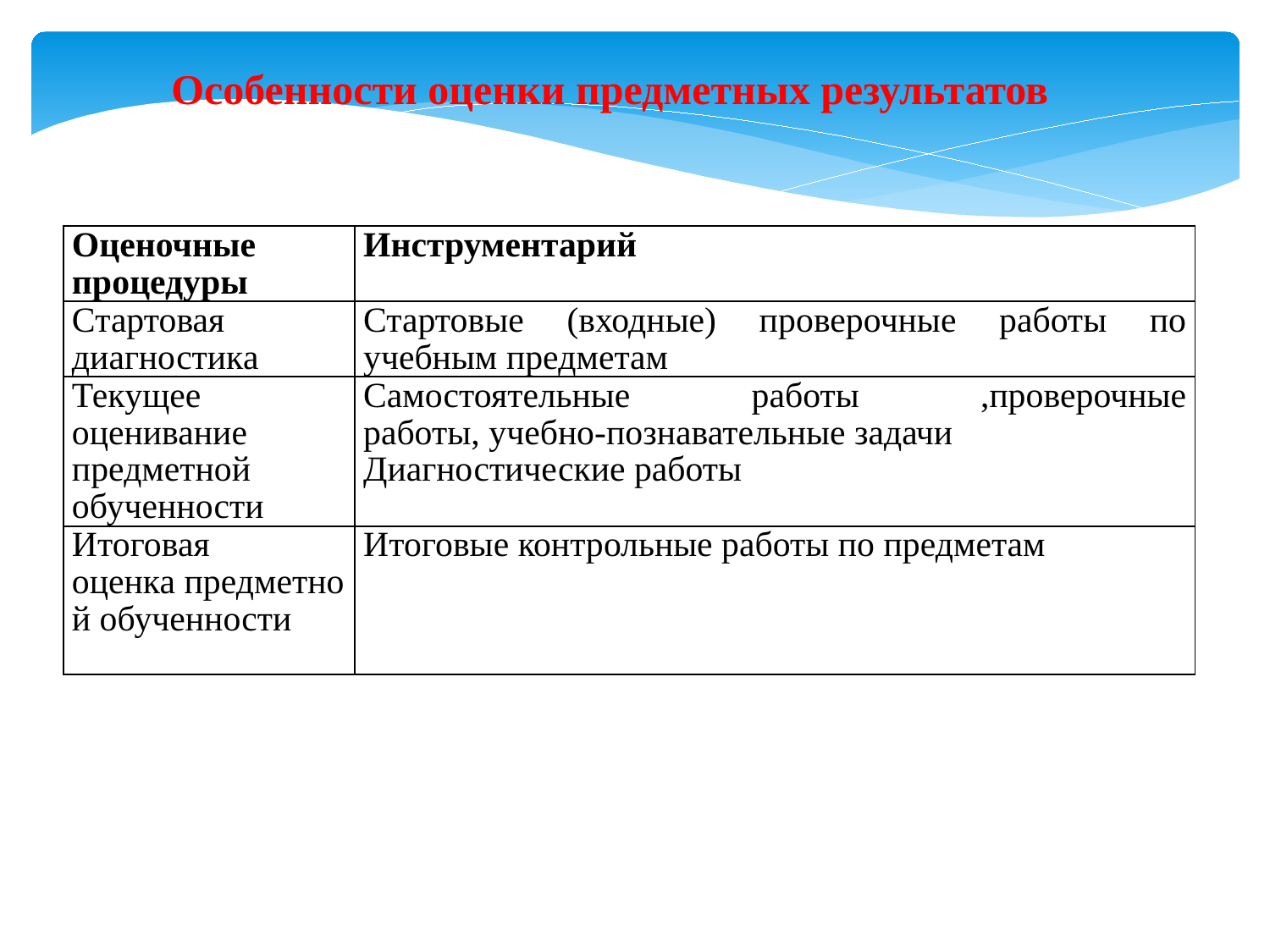

Особенности оценки предметных результатов
| Оценочные процедуры | Инструментарий |
| --- | --- |
| Стартовая диагностика | Стартовые (входные) проверочные работы по учебным предметам |
| Текущее оценивание предметной обученности | Самостоятельные работы ,проверочные работы, учебно-познавательные задачи Диагностические работы |
| Итоговая оценка предметной обученности | Итоговые контрольные работы по предметам |